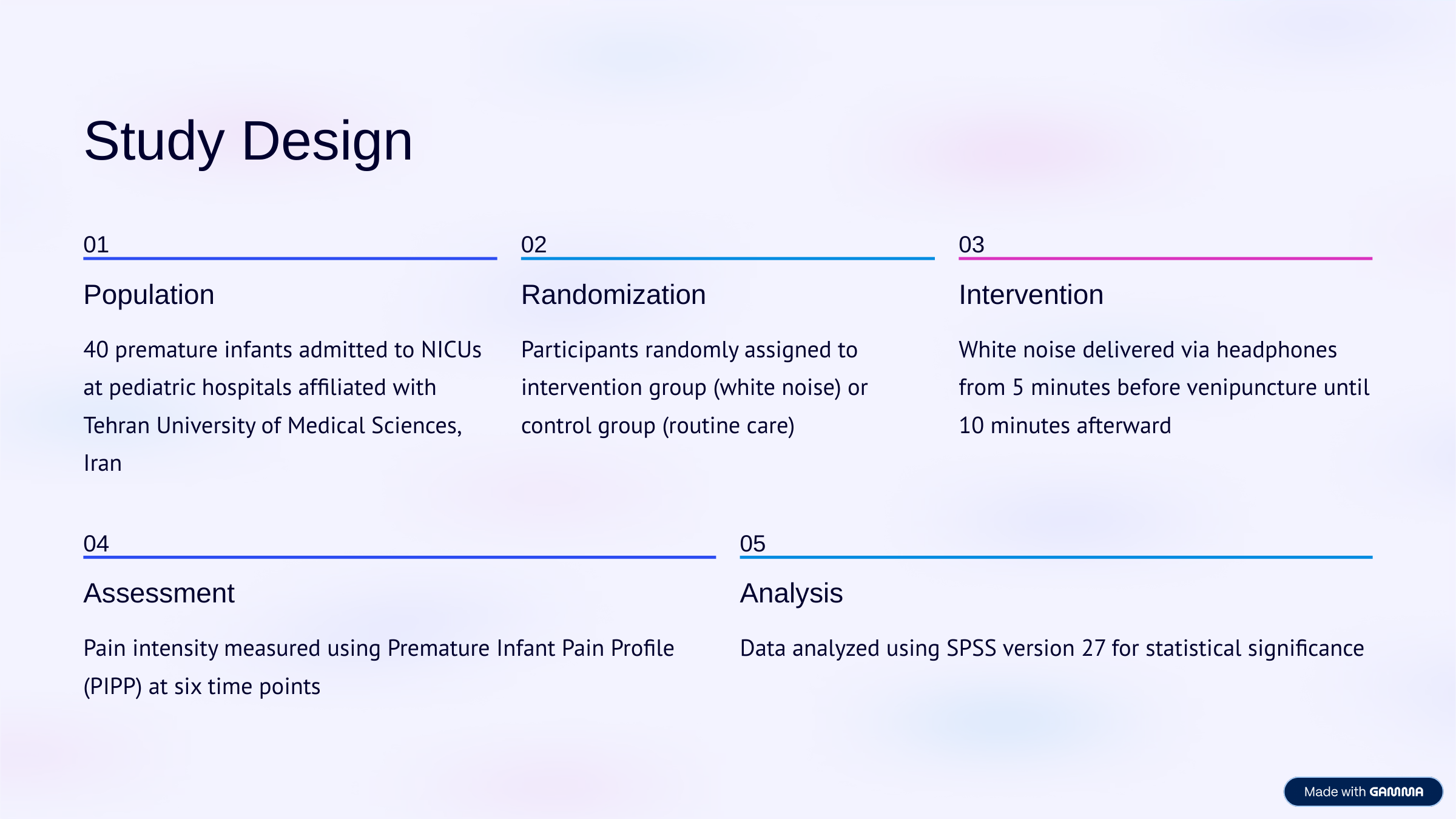

Study Design
01
02
03

Population
Randomization
Intervention
40 premature infants admitted to NICUs at pediatric hospitals affiliated with Tehran University of Medical Sciences, Iran
Participants randomly assigned to intervention group (white noise) or control group (routine care)
White noise delivered via headphones from 5 minutes before venipuncture until 10 minutes afterward
04
05

Assessment
Analysis
Pain intensity measured using Premature Infant Pain Profile (PIPP) at six time points
Data analyzed using SPSS version 27 for statistical significance